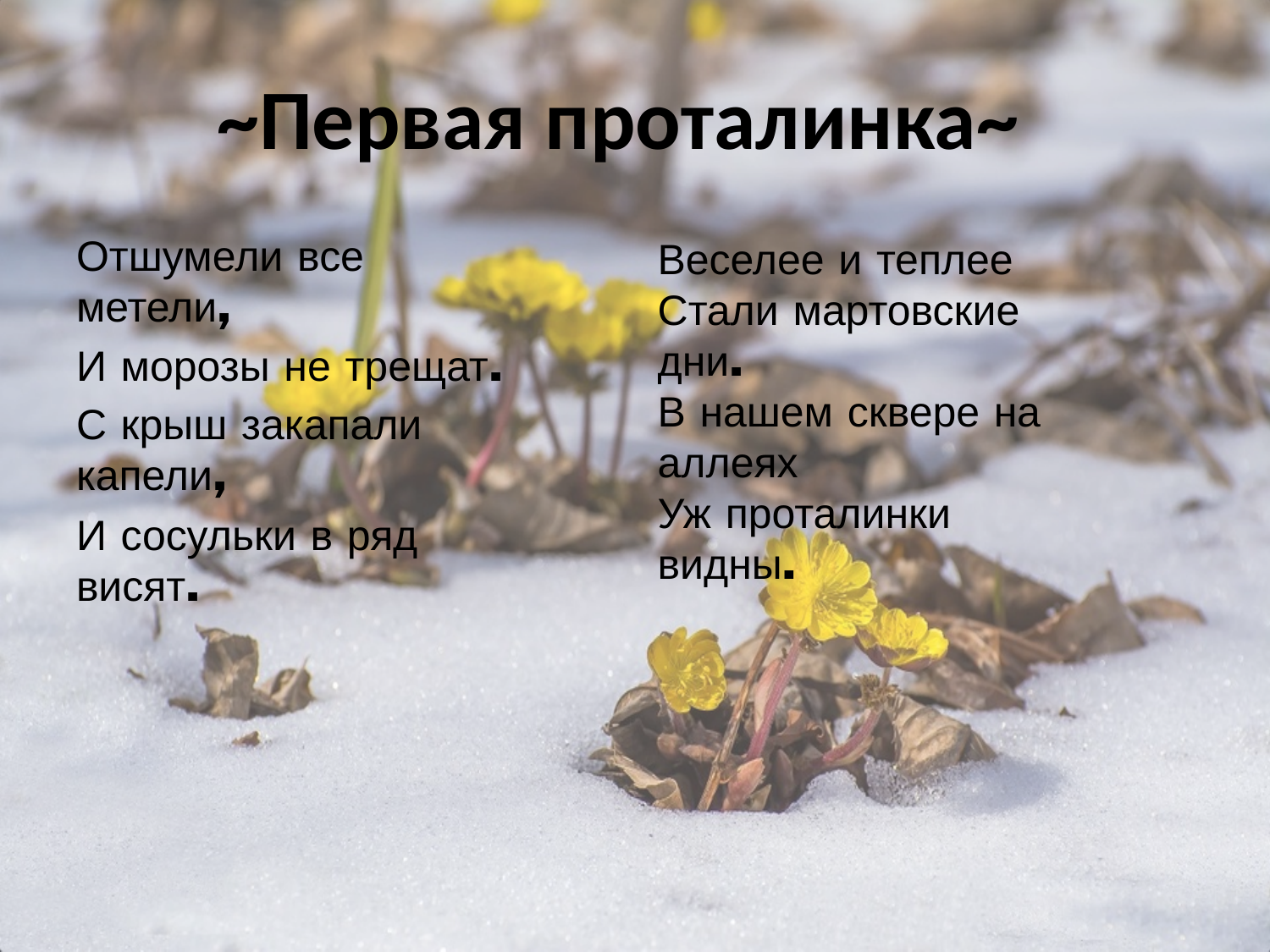

# ~Первая проталинка~
Отшумели все метели,
И морозы не трещат.
С крыш закапали капели,
И сосульки в ряд висят.
Веселее и теплее
Стали мартовские дни.
В нашем сквере на аллеях
Уж проталинки видны.